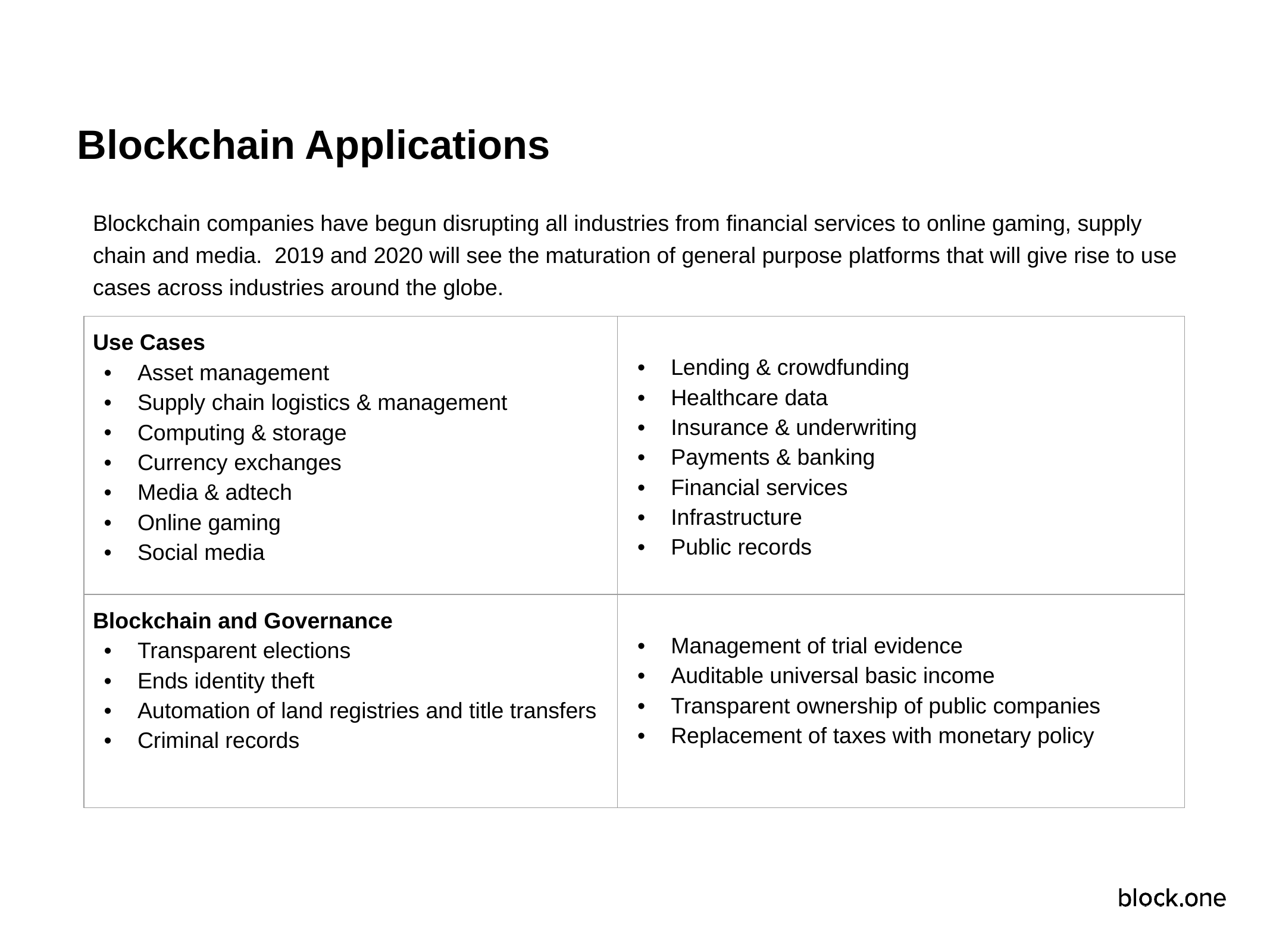

Blockchain Applications
Blockchain companies have begun disrupting all industries from financial services to online gaming, supply chain and media.  2019 and 2020 will see the maturation of general purpose platforms that will give rise to use cases across industries around the globe.

| Use Cases Asset management Supply chain logistics & management Computing & storage Currency exchanges Media & adtech Online gaming Social media | Lending & crowdfunding Healthcare data Insurance & underwriting Payments & banking Financial services Infrastructure Public records |
| --- | --- |
| Blockchain and Governance Transparent elections Ends identity theft Automation of land registries and title transfers Criminal records | Management of trial evidence Auditable universal basic income Transparent ownership of public companies Replacement of taxes with monetary policy |